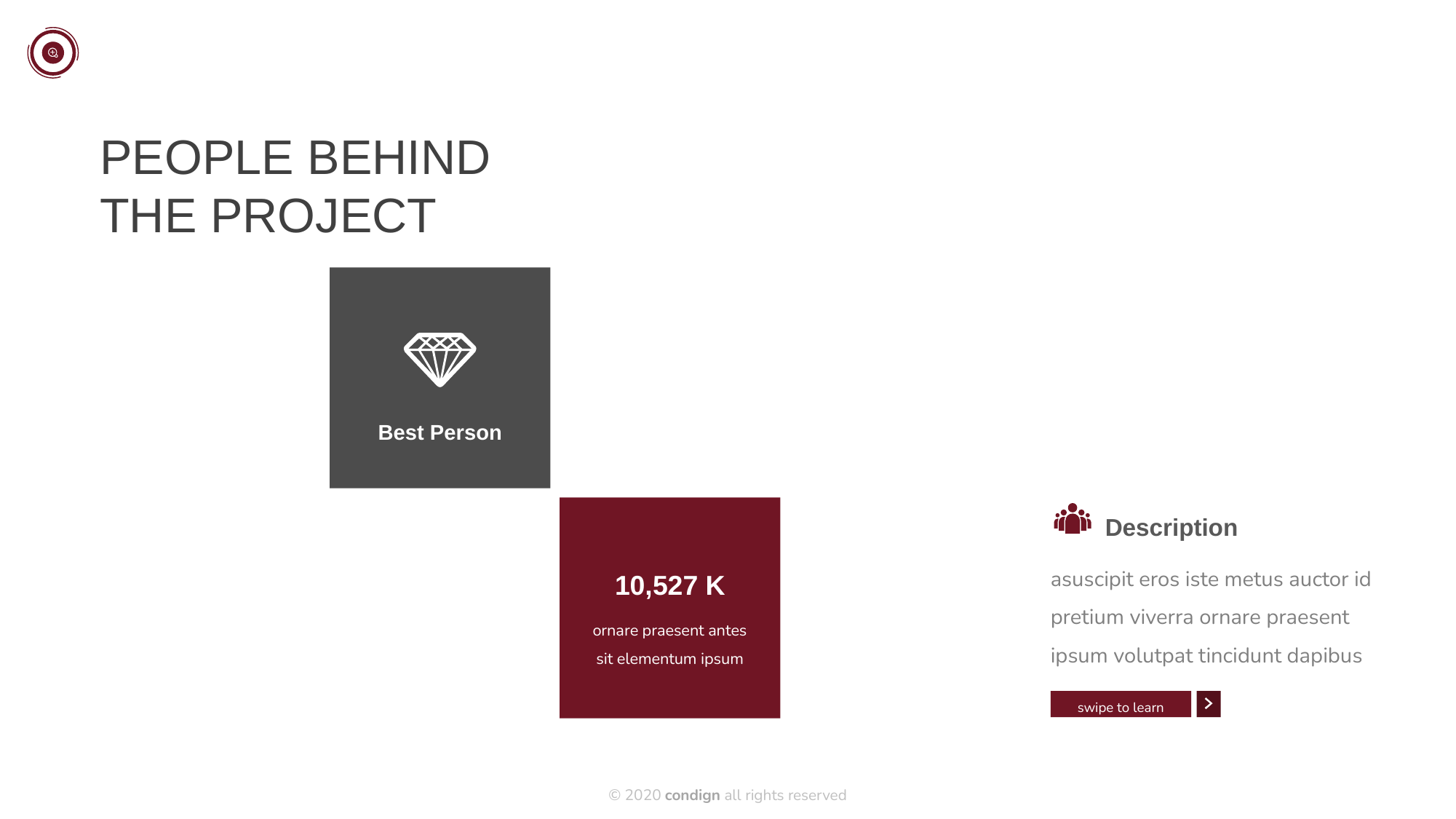

PEOPLE BEHIND THE PROJECT

Best Person

Description

10,527 K
asuscipit eros iste metus auctor id pretium viverra ornare praesent ipsum volutpat tincidunt dapibus
ornare praesent antes sit elementum ipsum
swipe to learn

© 2020 condign all rights reserved